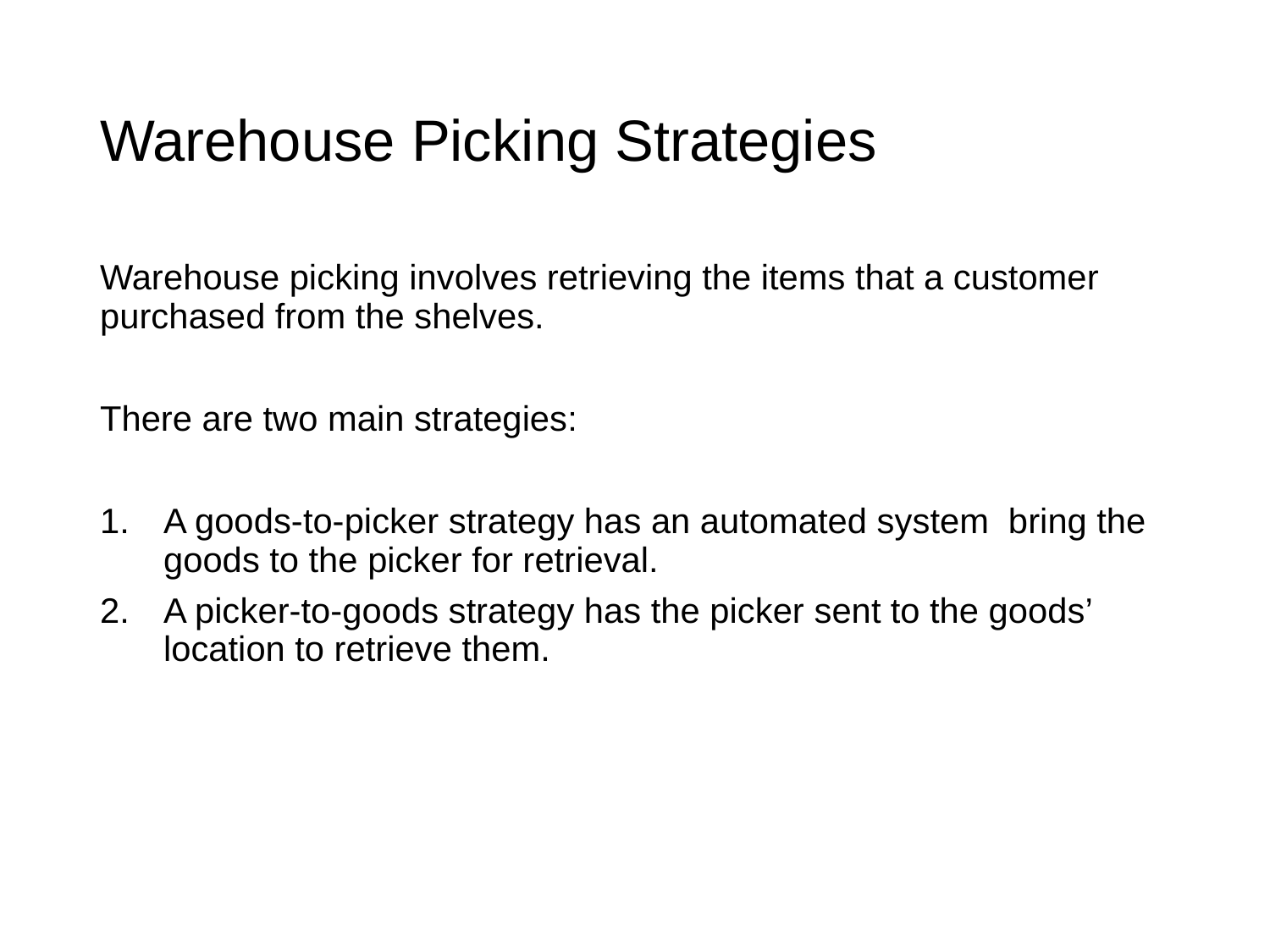

# Warehouse Picking Strategies
Warehouse picking involves retrieving the items that a customer purchased from the shelves.

There are two main strategies:

A goods-to-picker strategy has an automated system  bring the goods to the picker for retrieval.
A picker-to-goods strategy has the picker sent to the goods’ location to retrieve them.